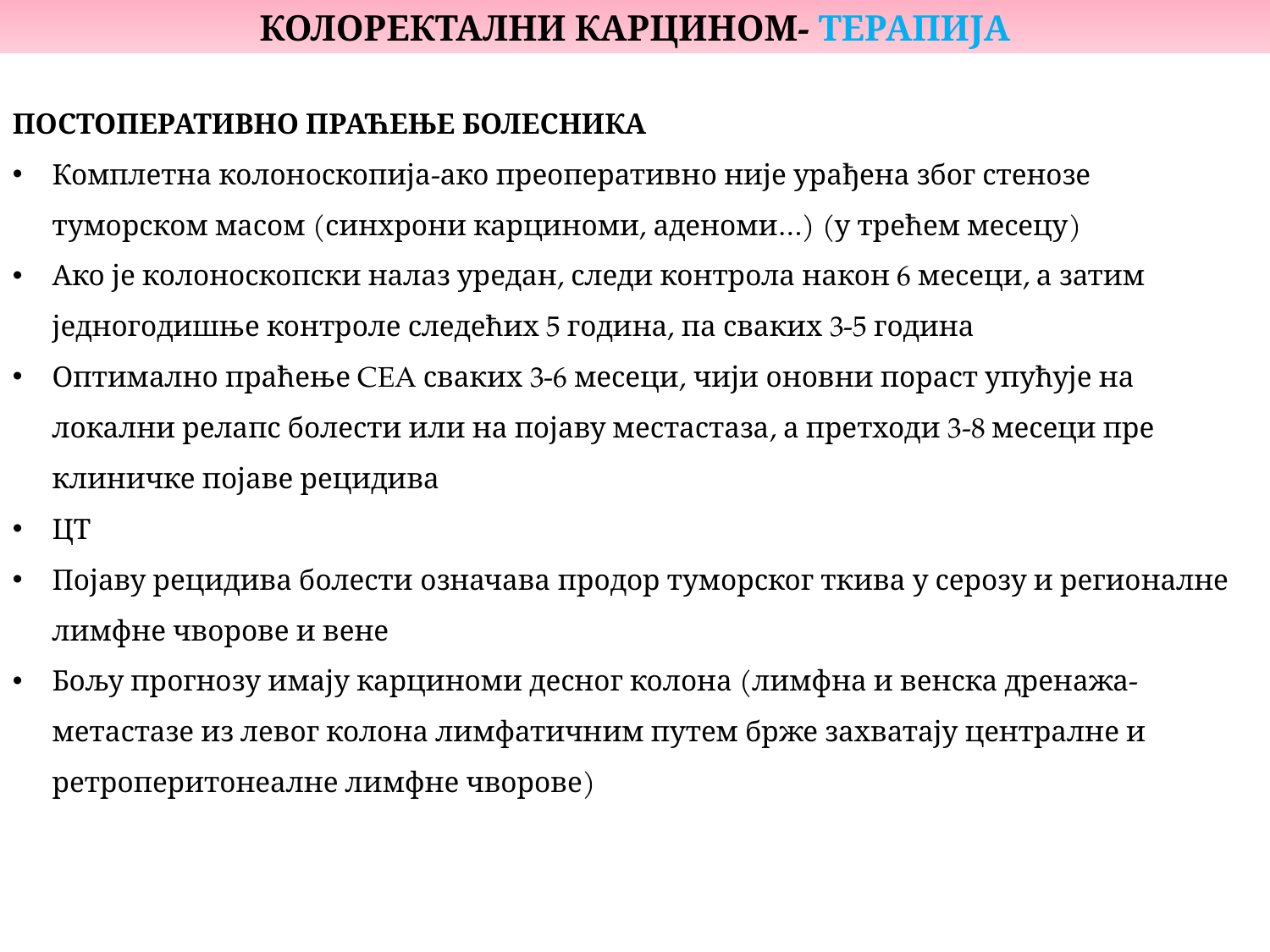

КОЛОРЕКТАЛНИ КАРЦИНОМ- ТЕРАПИЈА
ПОСТОПЕРАТИВНО ПРАЋЕЊЕ БОЛЕСНИКА
Комплетна колоноскопија-ако преоперативно није урађена због стенозе туморском масом (синхрони карциноми, аденоми…) (у трећем месецу)
Ако је колоноскопски налаз уредан, следи контрола након 6 месеци, а затим једногодишње контроле следећих 5 година, па сваких 3-5 година
Оптимално праћење CEA сваких 3-6 месеци, чији оновни пораст упућује на локални релапс болести или на појаву местастаза, а претходи 3-8 месеци пре клиничке појаве рецидива
ЦТ
Појаву рецидива болести означава продор туморског ткива у серозу и регионалне лимфне чворове и вене
Бољу прогнозу имају карциноми десног колона (лимфна и венска дренажа-метастазе из левог колона лимфатичним путем брже захватају централне и ретроперитонеалне лимфне чворове)